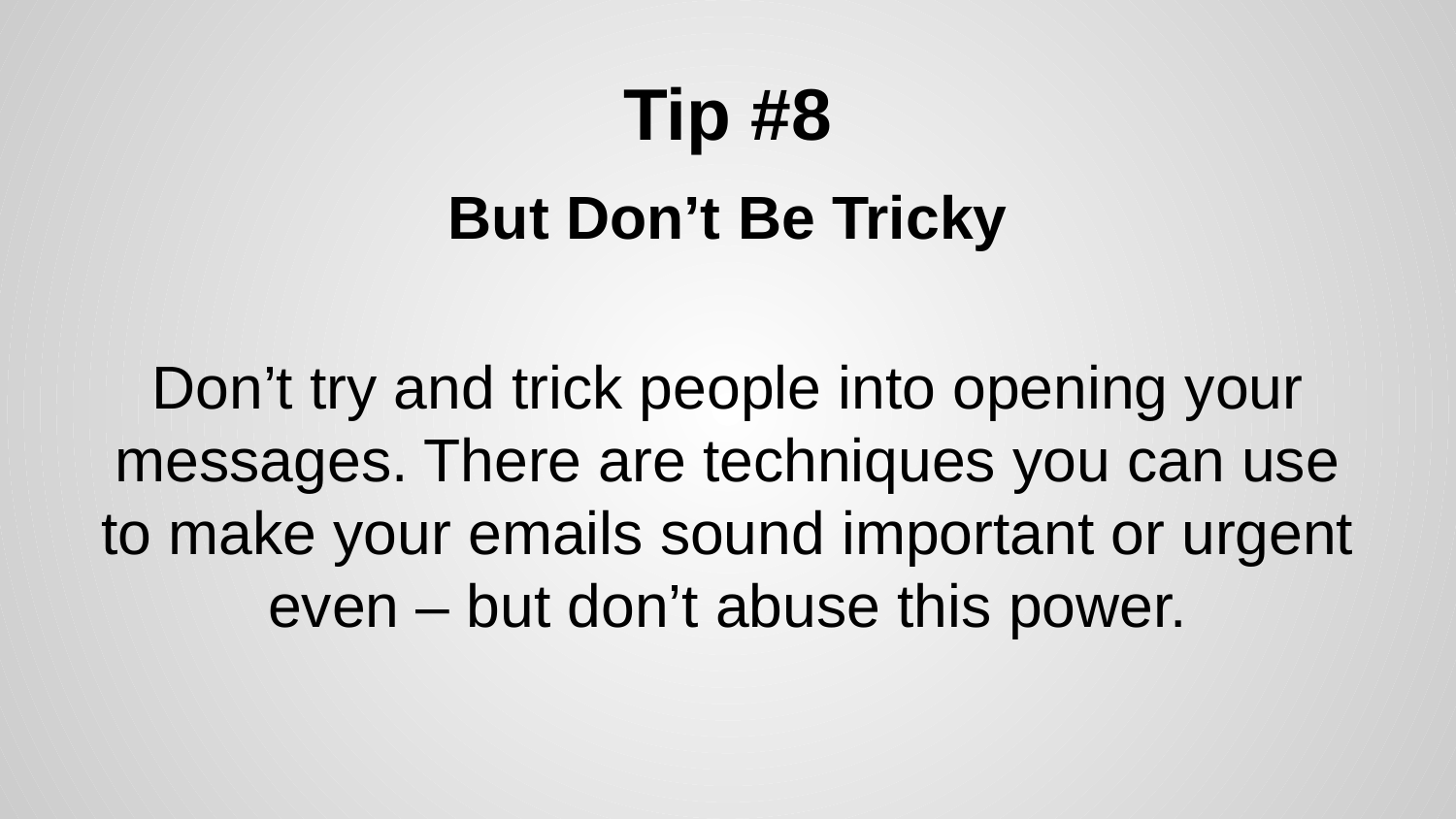

# Tip #8

But Don’t Be Tricky

Don’t try and trick people into opening your messages. There are techniques you can use to make your emails sound important or urgent even – but don’t abuse this power.